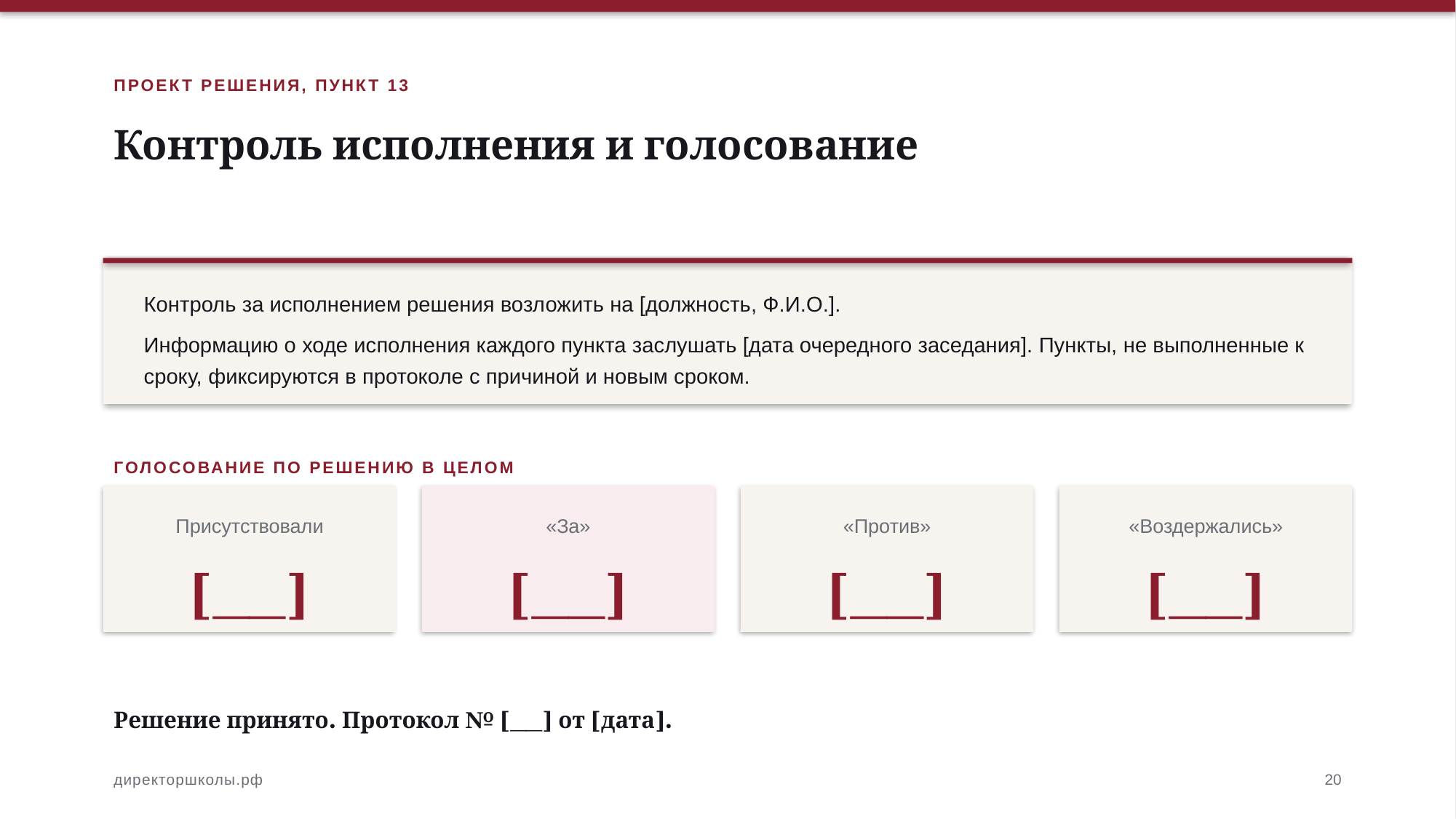

ПРОЕКТ РЕШЕНИЯ, ПУНКТ 13
Контроль исполнения и голосование

Контроль за исполнением решения возложить на [должность, Ф.И.О.].
Информацию о ходе исполнения каждого пункта заслушать [дата очередного заседания]. Пункты, не выполненные к сроку, фиксируются в протоколе с причиной и новым сроком.
ГОЛОСОВАНИЕ ПО РЕШЕНИЮ В ЦЕЛОМ

Присутствовали
«За»
«Против»
«Воздержались»
[__]
[__]
[__]
[__]
Решение принято. Протокол № [__] от [дата].
директоршколы.рф
20